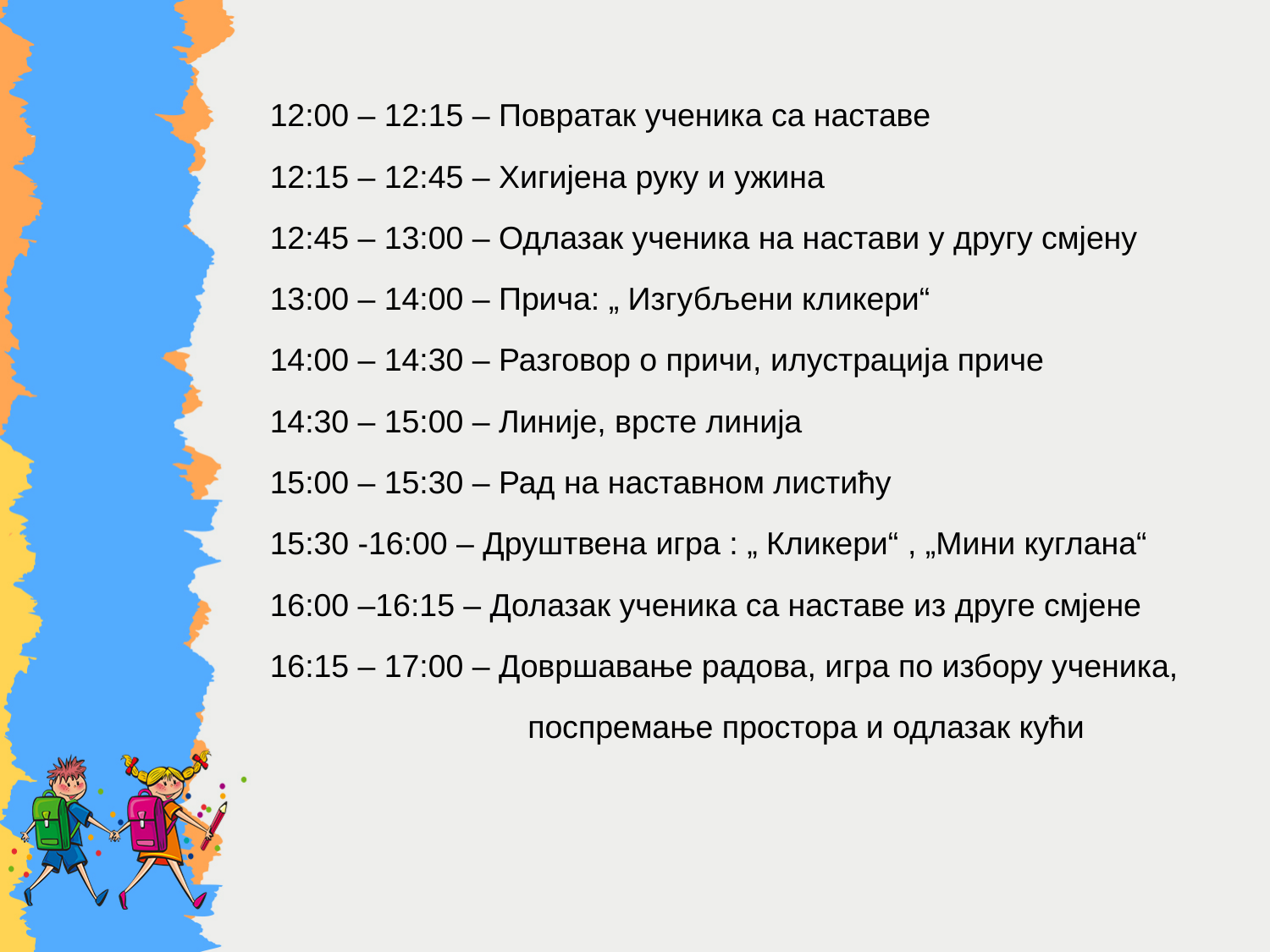

12:00 – 12:15 – Повратак ученика са наставе
12:15 – 12:45 – Хигијена руку и ужина
12:45 – 13:00 – Одлазак ученика на настави у другу смјену
13:00 – 14:00 – Прича: „ Изгубљени кликери“
14:00 – 14:30 – Разговор о причи, илустрација приче
14:30 – 15:00 – Линије, врсте линија
15:00 – 15:30 – Рад на наставном листићу
15:30 -16:00 – Друштвена игра : „ Кликери“ , „Мини куглана“
16:00 –16:15 – Долазак ученика са наставе из друге смјене
16:15 – 17:00 – Довршавање радова, игра по избору ученика,
                             поспремање простора и одлазак кући